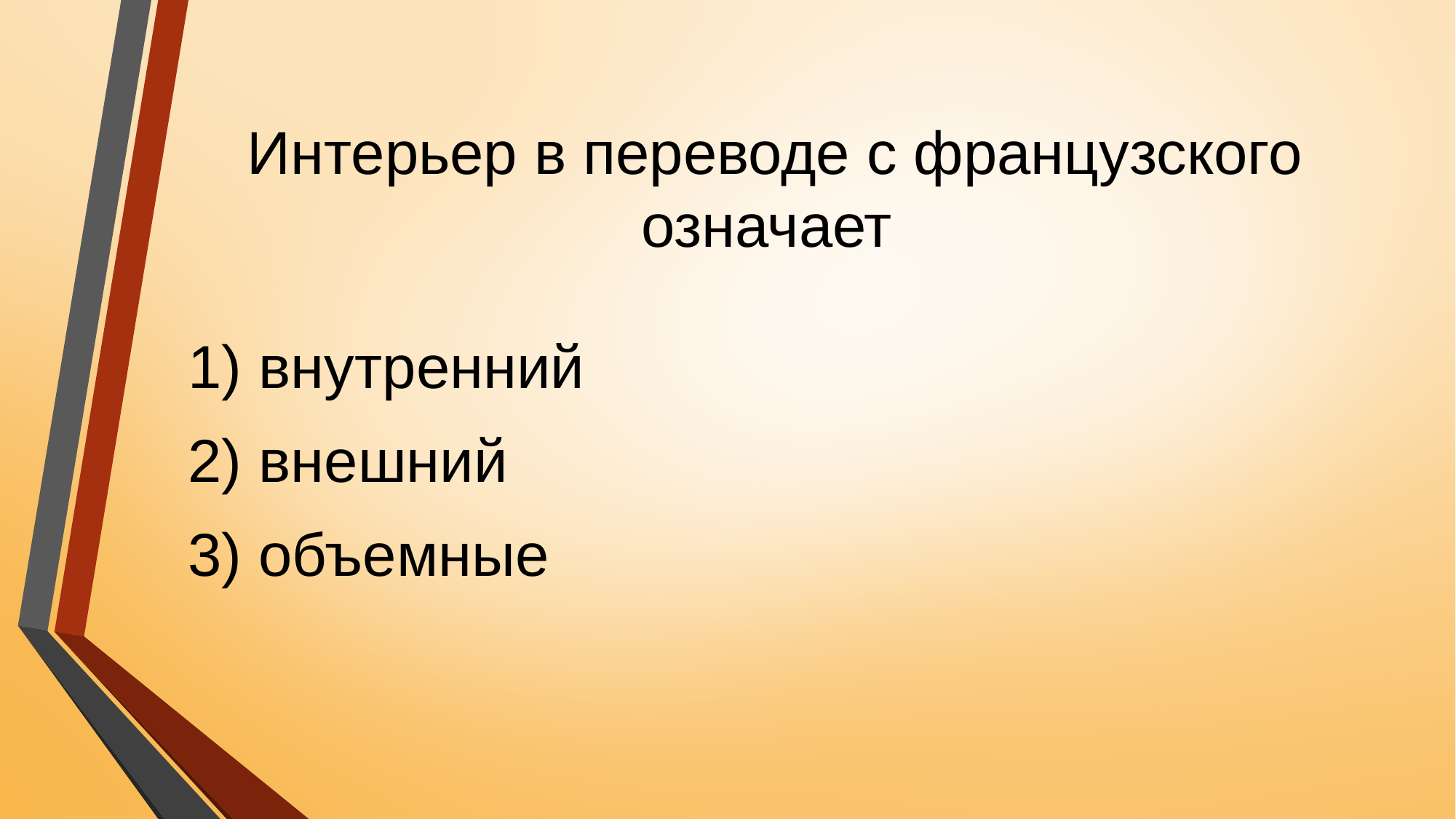

# Интерьер в переводе с французского означает
1) внутренний
2) внешний
3) объемные